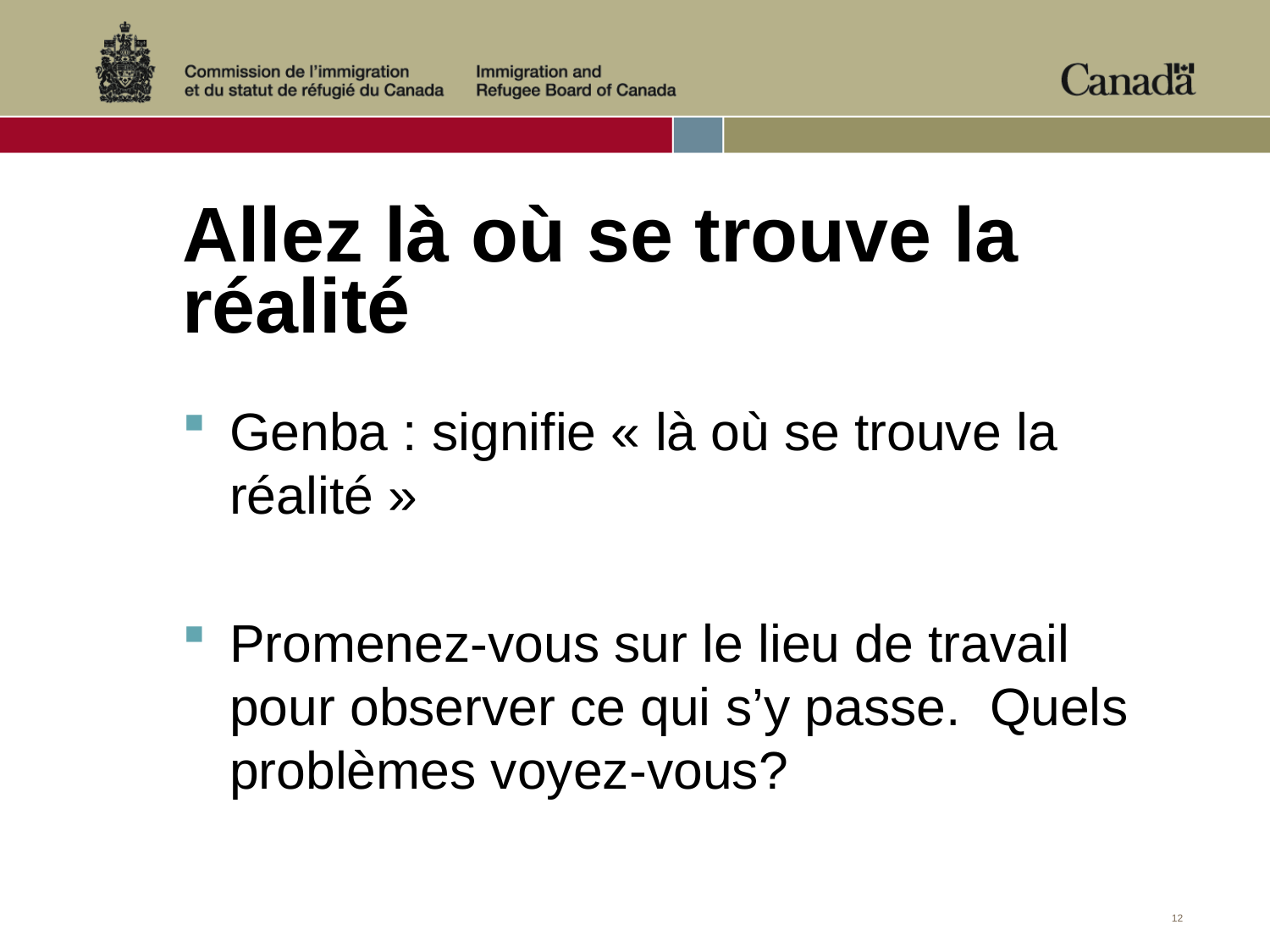

# Allez là où se trouve la réalité
Genba : signifie « là où se trouve la réalité »

Promenez-vous sur le lieu de travail pour observer ce qui s’y passe.  Quels problèmes voyez-­vous?
12